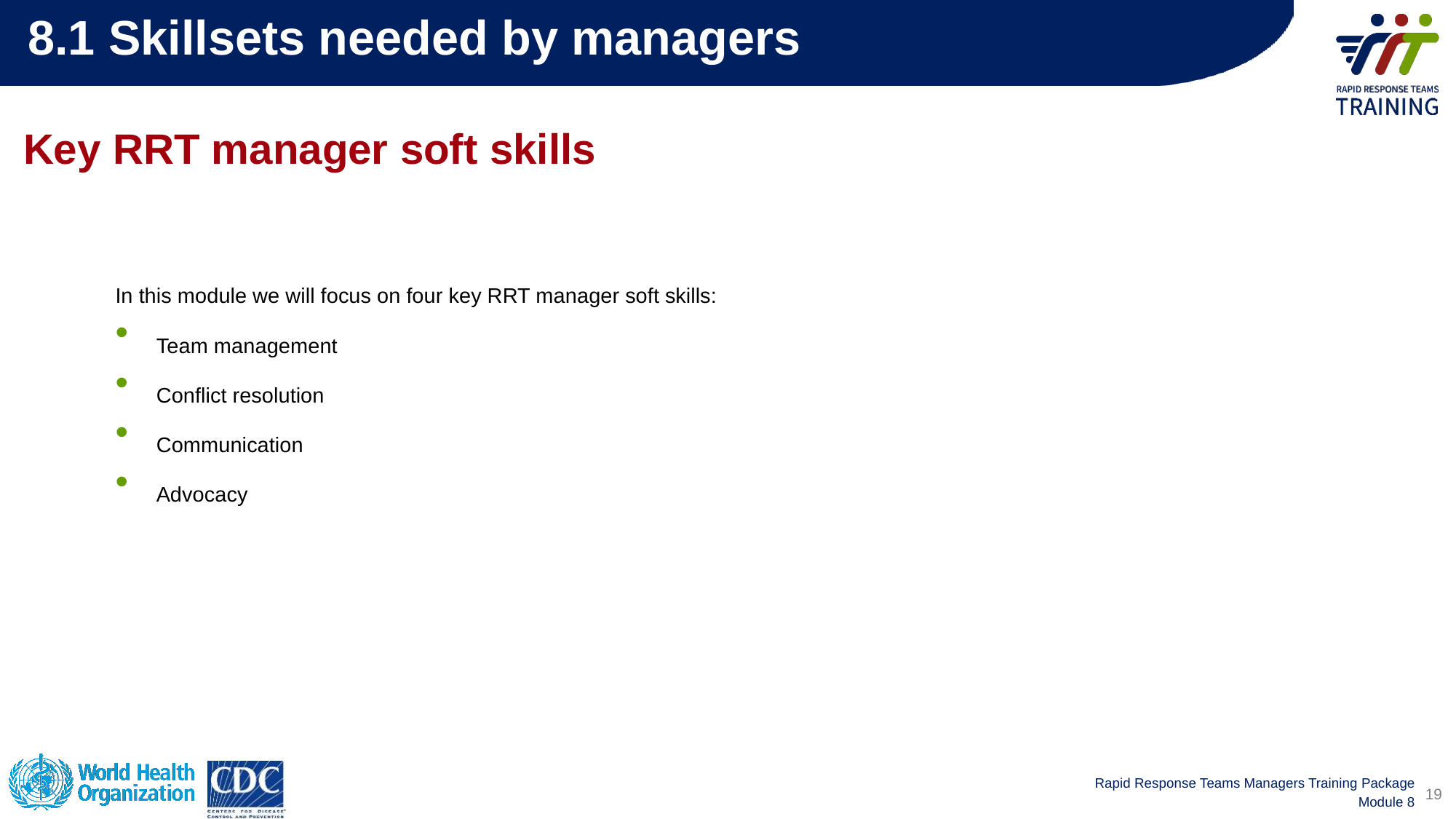

8.1 Skillsets needed by managers

# Key RRT manager soft skills
In this module we will focus on four key RRT manager soft skills:
Team management
Conflict resolution
Communication
Advocacy

19